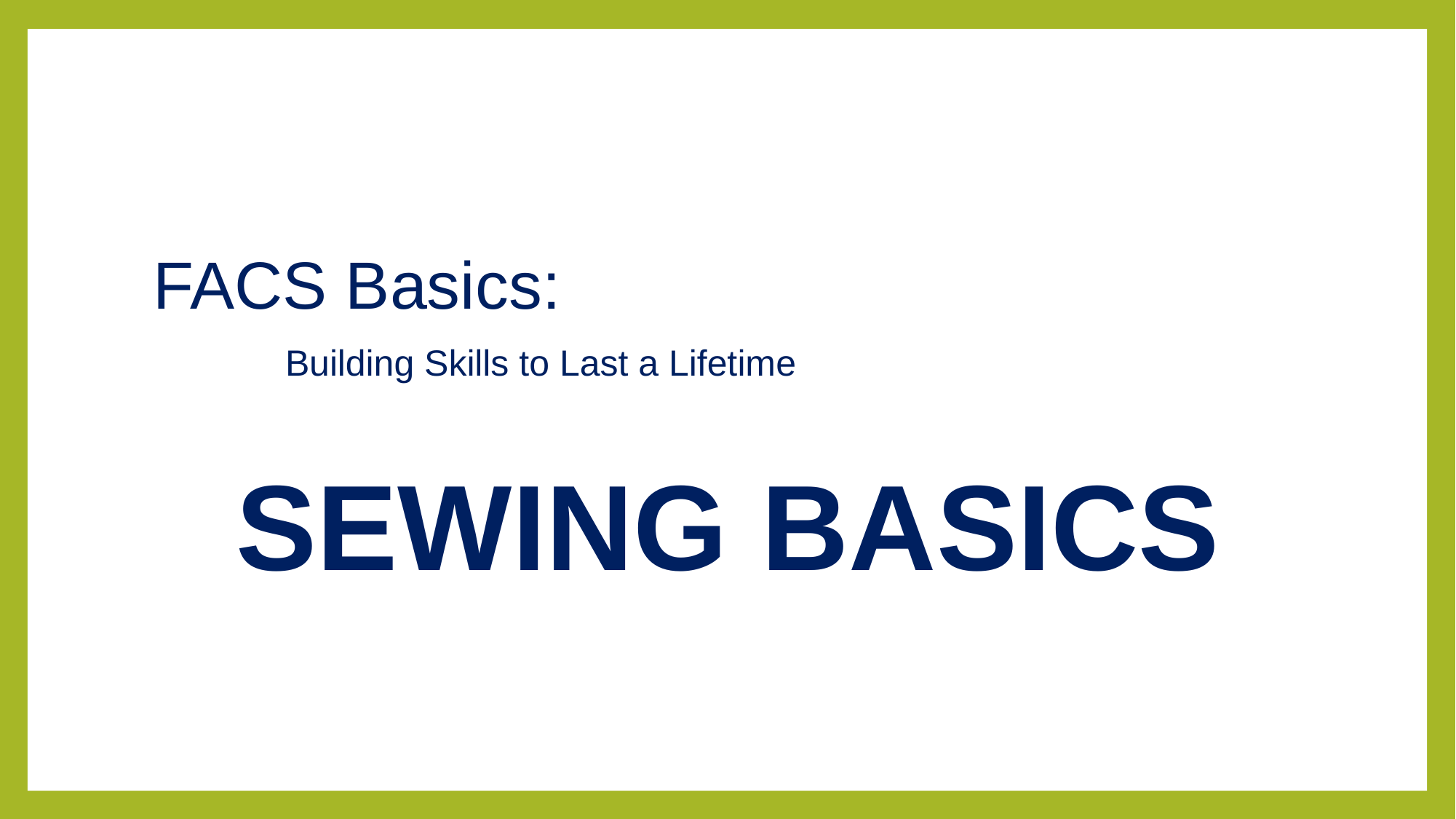

#
FACS Basics:
             Building Skills to Last a Lifetime

SEWING BASICS